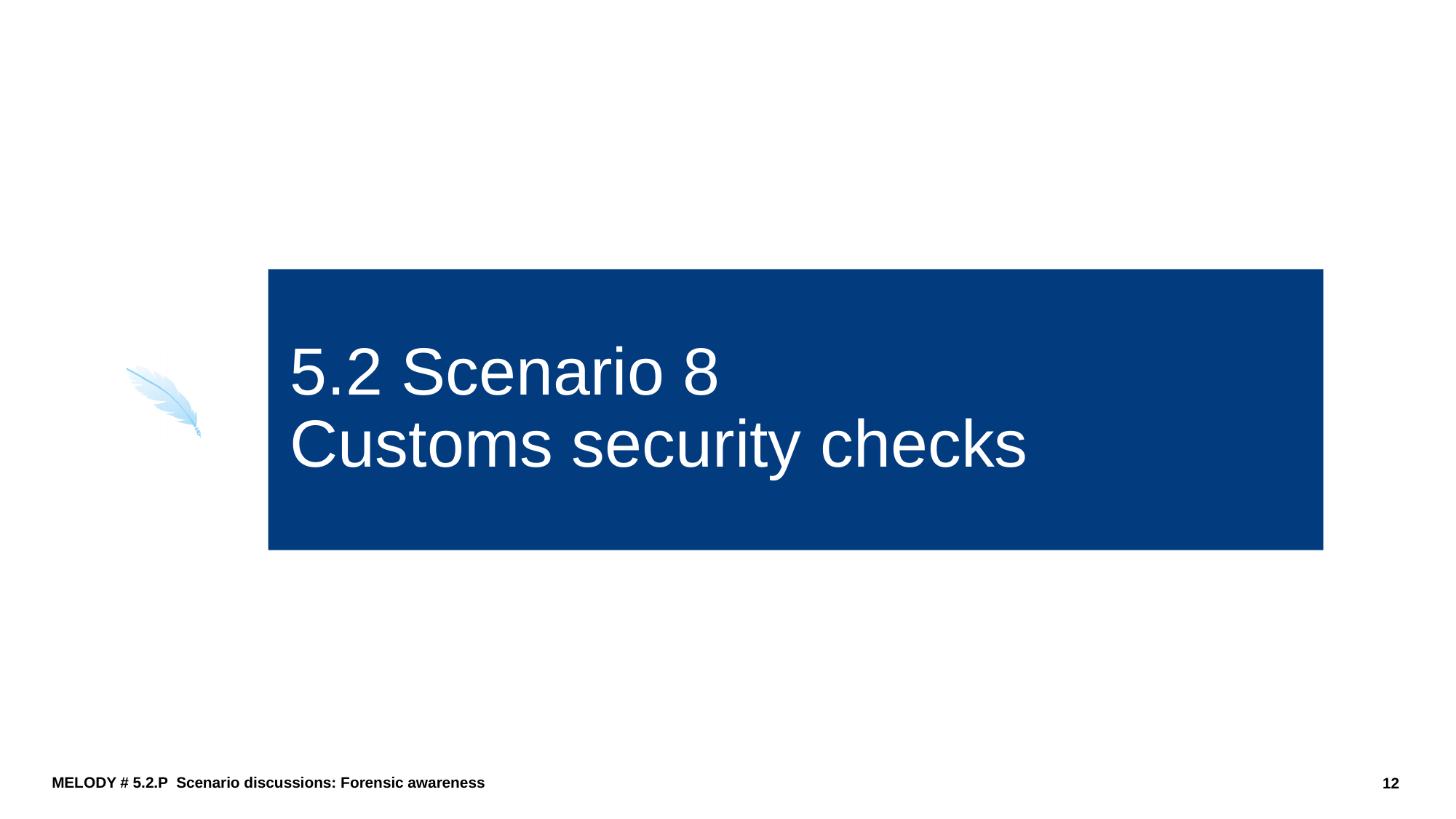

# 5.2 Scenario 8 Customs security checks
MELODY # 5.2.P  Scenario discussions: Forensic awareness
12